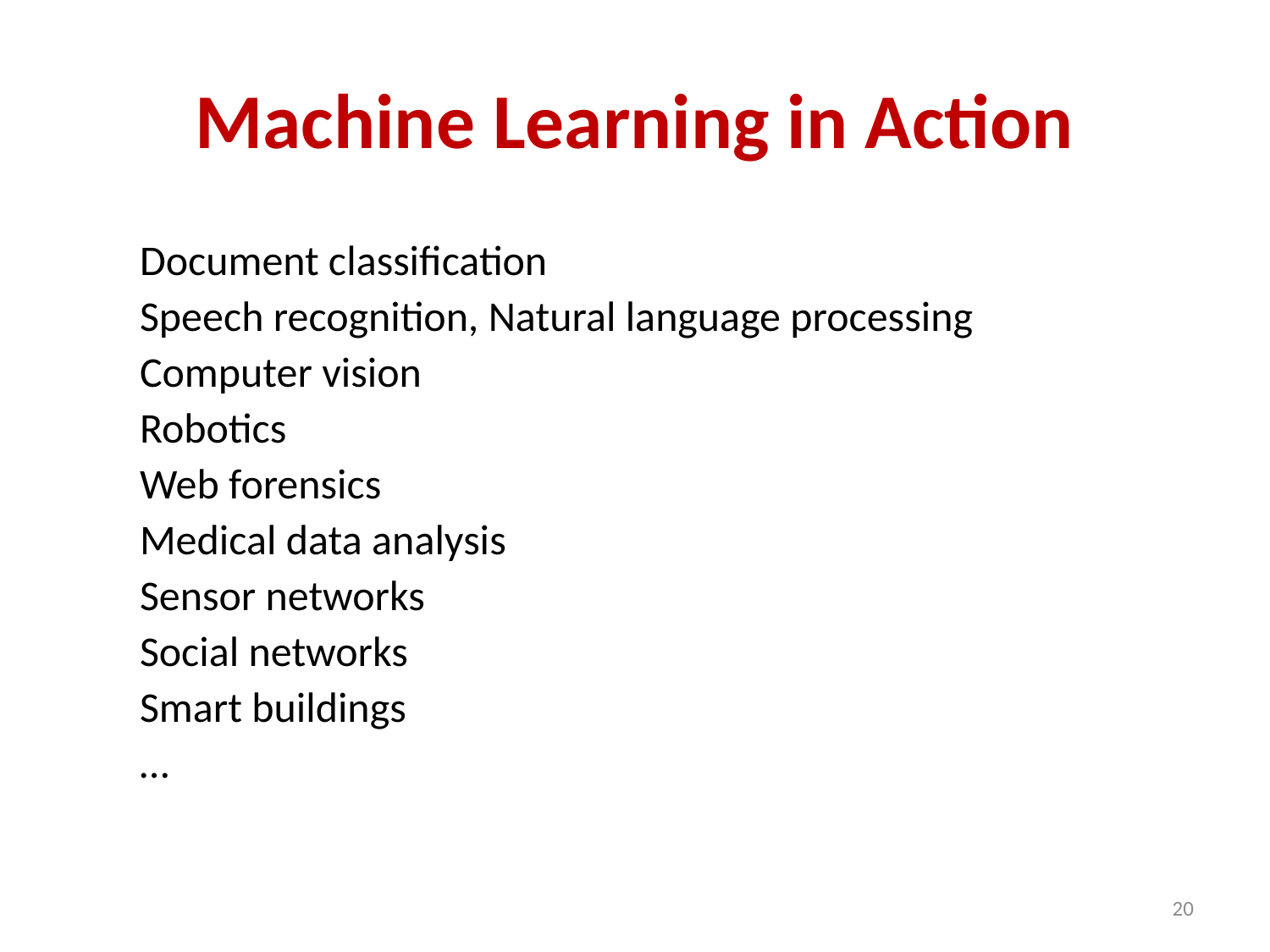

# Machine Learning in Action
Document classification
Speech recognition, Natural language processing
Computer vision
Robotics
Web forensics
Medical data analysis
Sensor networks
Social networks
Smart buildings
…

20